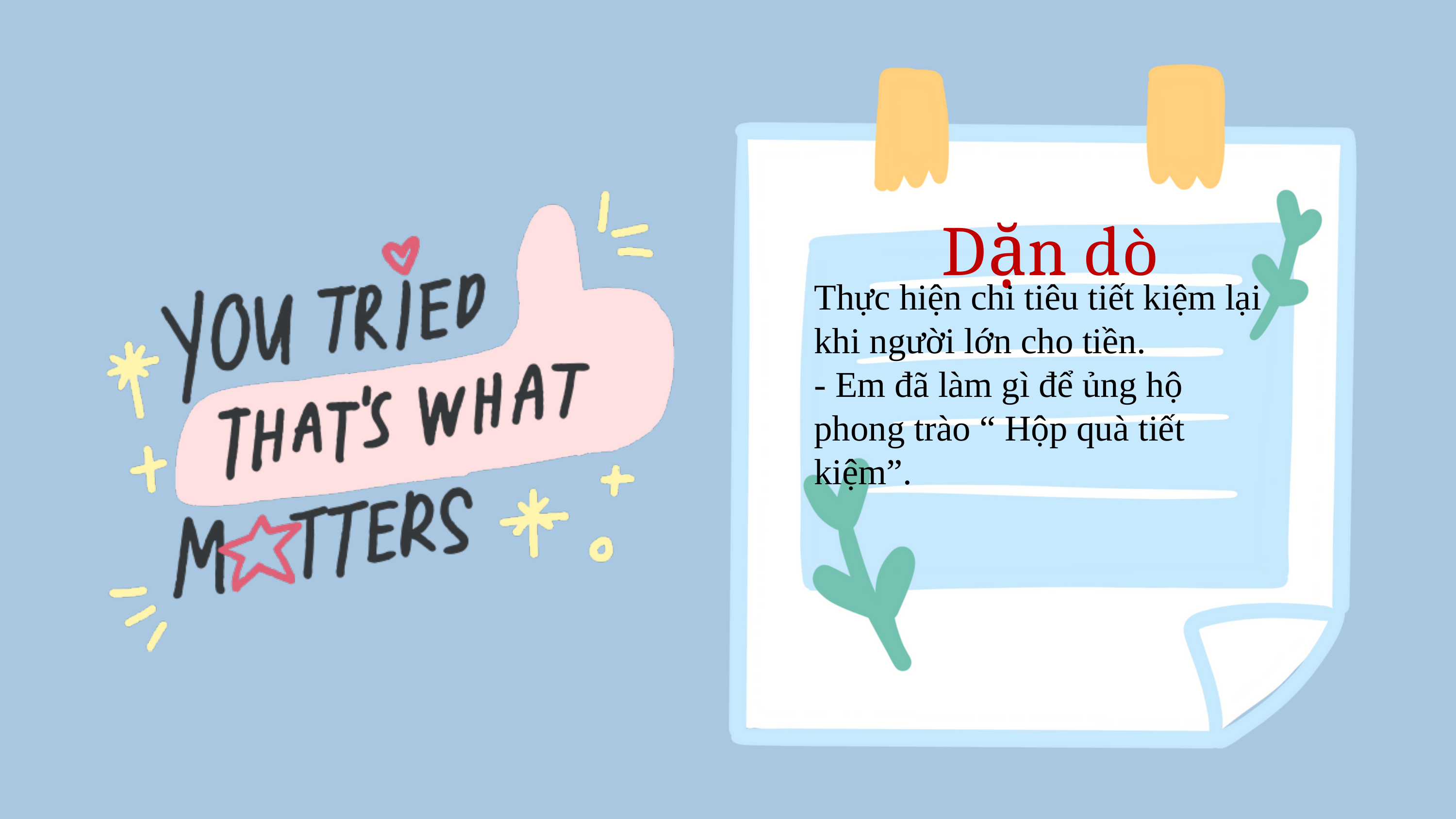

Dặn dò

Thực hiện chi tiêu tiết kiệm lại khi người lớn cho tiền.
- Em đã làm gì để ủng hộ phong trào “ Hộp quà tiết kiệm”.